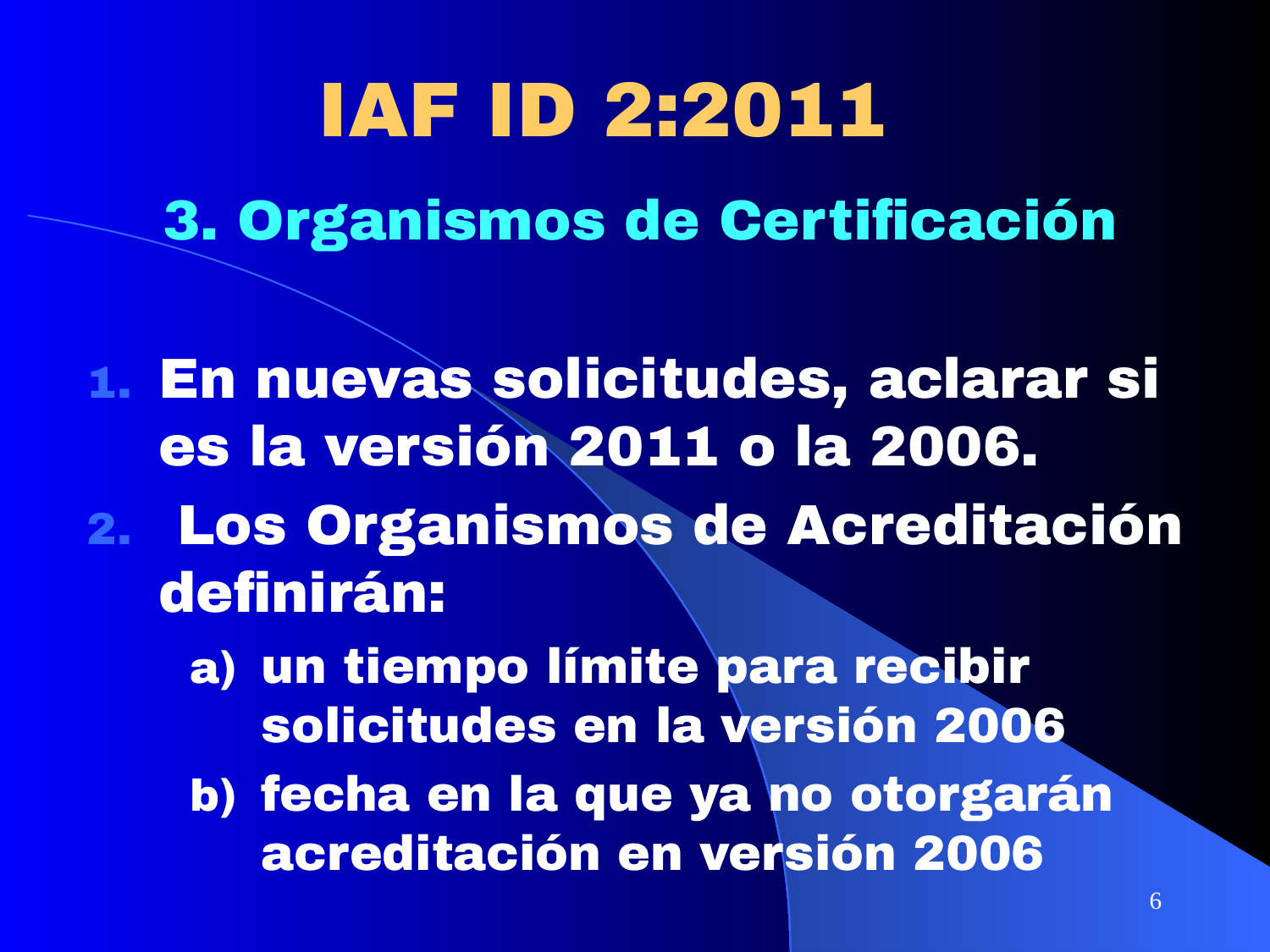

# IAF ID 2:2011
3. Organismos de Certificación

En nuevas solicitudes, aclarar si es la versión 2011 o la 2006.
 Los Organismos de Acreditación definirán:
un tiempo límite para recibir solicitudes en la versión 2006
fecha en la que ya no otorgarán acreditación en versión 2006

6